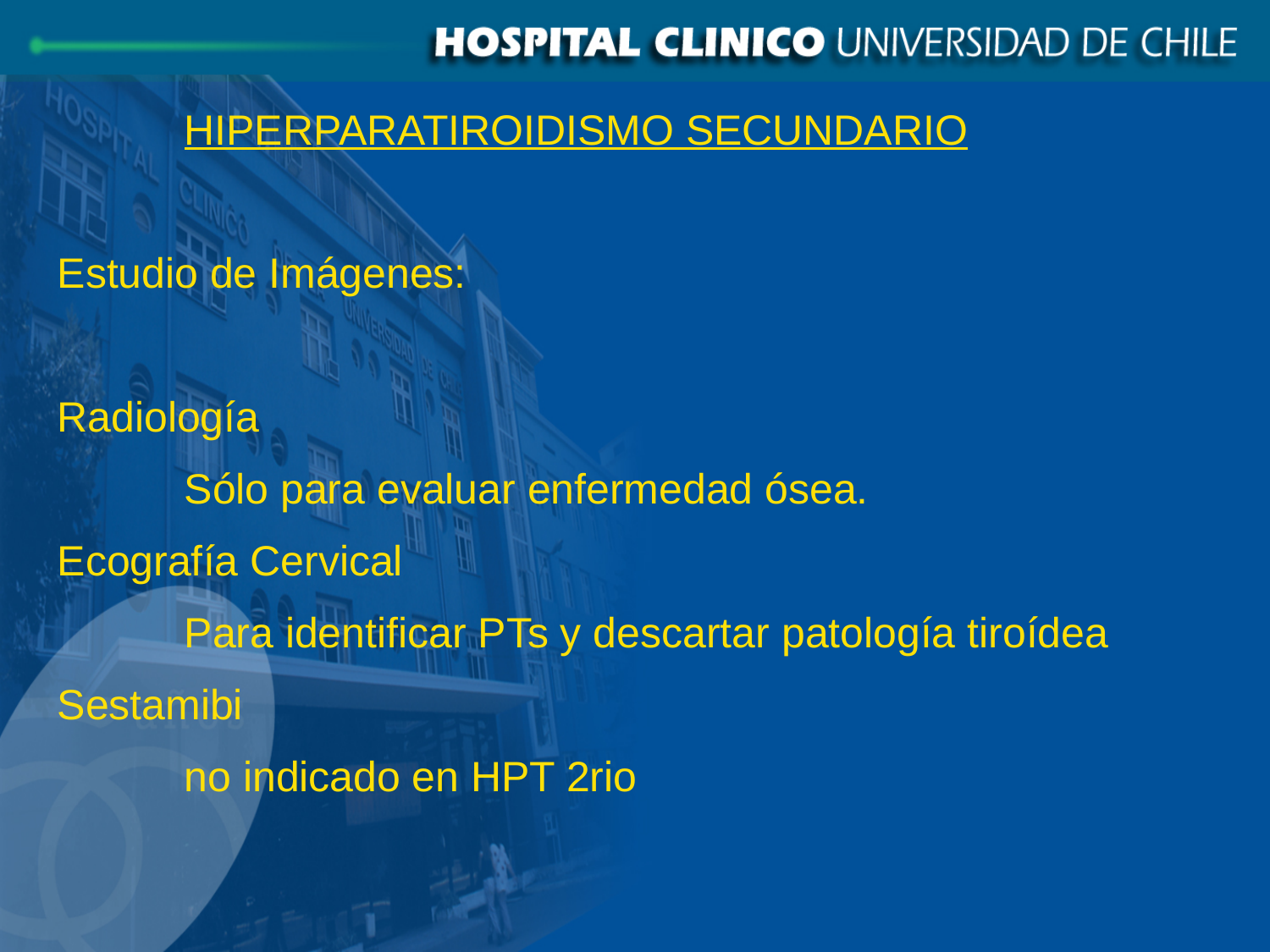

HIPERPARATIROIDISMO SECUNDARIO

Estudio de Imágenes:

Radiología
	Sólo para evaluar enfermedad ósea.
Ecografía Cervical
	Para identificar PTs y descartar patología tiroídea
Sestamibi
	no indicado en HPT 2rio